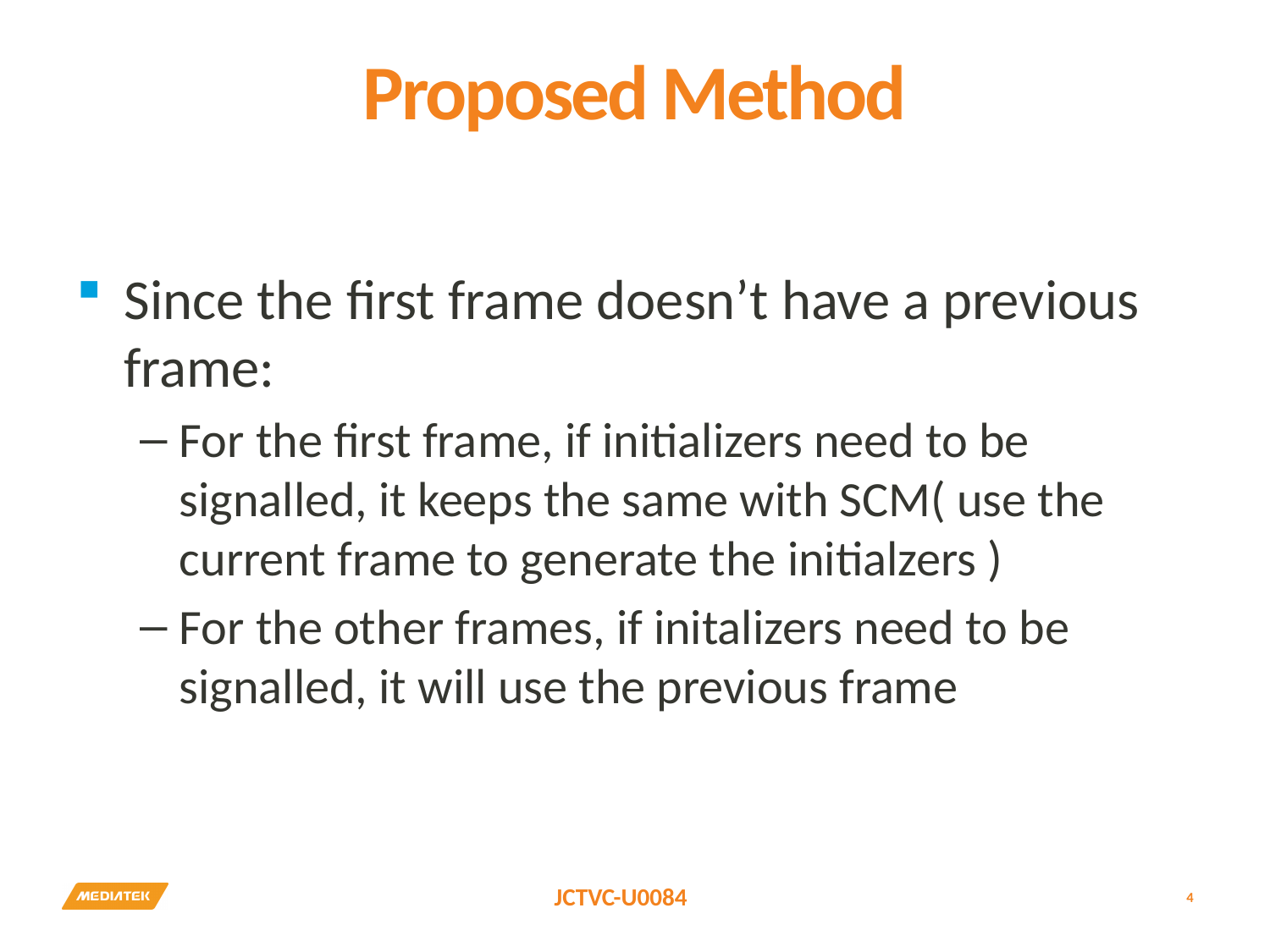

# Proposed Method
Since the first frame doesn’t have a previous frame:
For the first frame, if initializers need to be signalled, it keeps the same with SCM( use the current frame to generate the initialzers )
For the other frames, if initalizers need to be signalled, it will use the previous frame
4